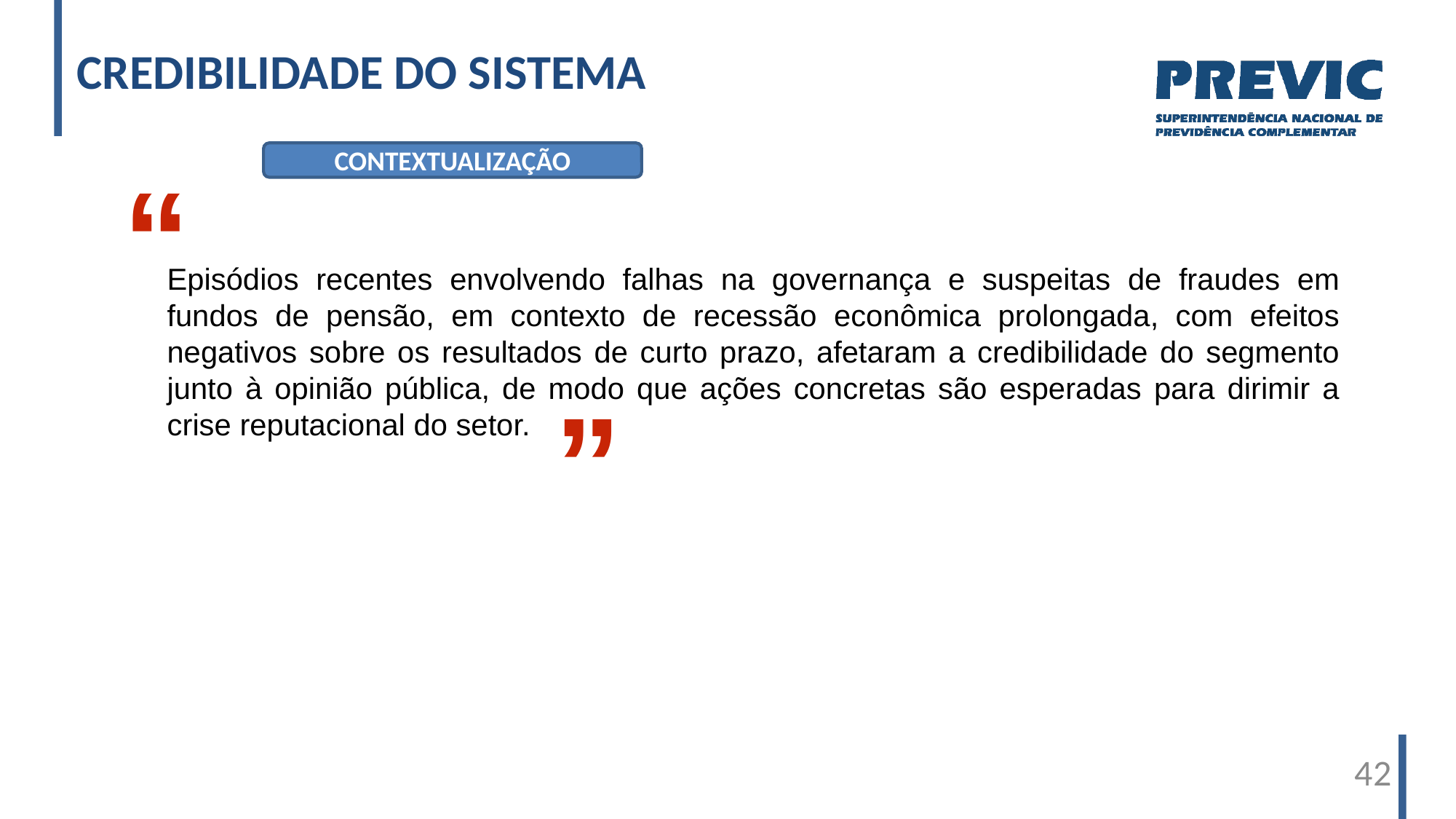

CREDIBILIDADE DO SISTEMA

CONTEXTUALIZAÇÃO
“

Episódios recentes envolvendo falhas na governança e suspeitas de fraudes em fundos de pensão, em contexto de recessão econômica prolongada, com efeitos negativos sobre os resultados de curto prazo, afetaram a credibilidade do segmento junto à opinião pública, de modo que ações concretas são esperadas para dirimir a crise reputacional do setor.
”